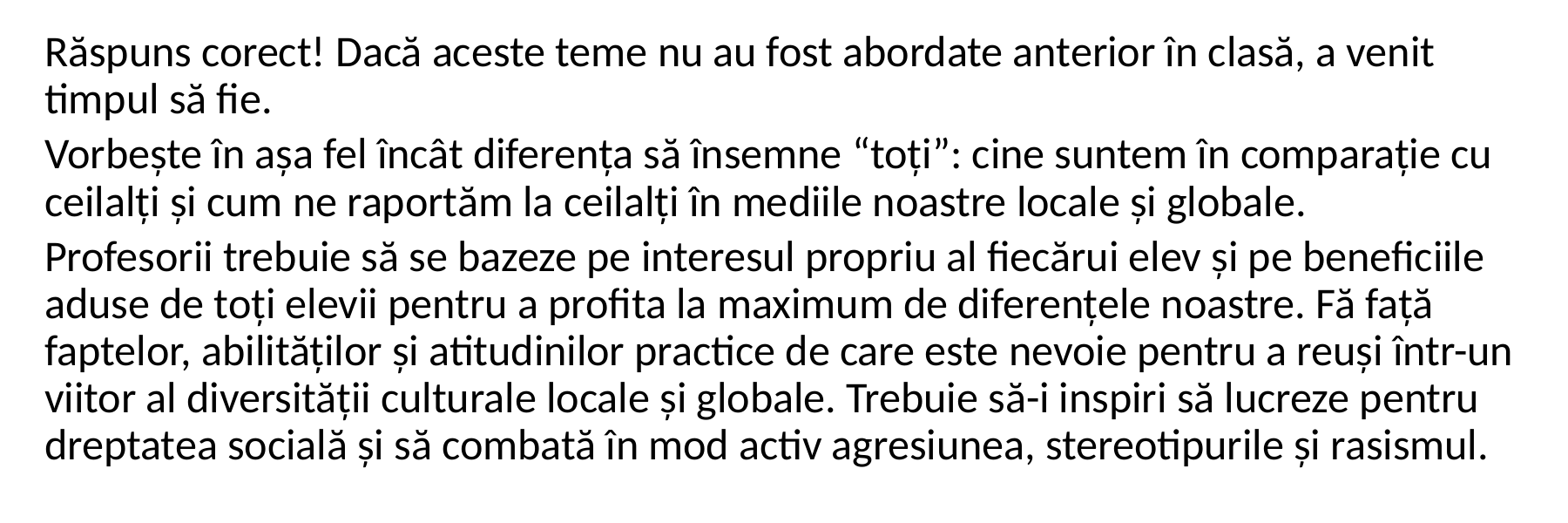

Răspuns corect! Dacă aceste teme nu au fost abordate anterior în clasă, a venit timpul să fie.
Vorbește în așa fel încât diferența să însemne “toți”: cine suntem în comparație cu ceilalți și cum ne raportăm la ceilalți în mediile noastre locale și globale.
Profesorii trebuie să se bazeze pe interesul propriu al fiecărui elev și pe beneficiile aduse de toți elevii pentru a profita la maximum de diferențele noastre. Fă față faptelor, abilităților și atitudinilor practice de care este nevoie pentru a reuși într-un viitor al diversității culturale locale și globale. Trebuie să-i inspiri să lucreze pentru dreptatea socială și să combată în mod activ agresiunea, stereotipurile și rasismul.